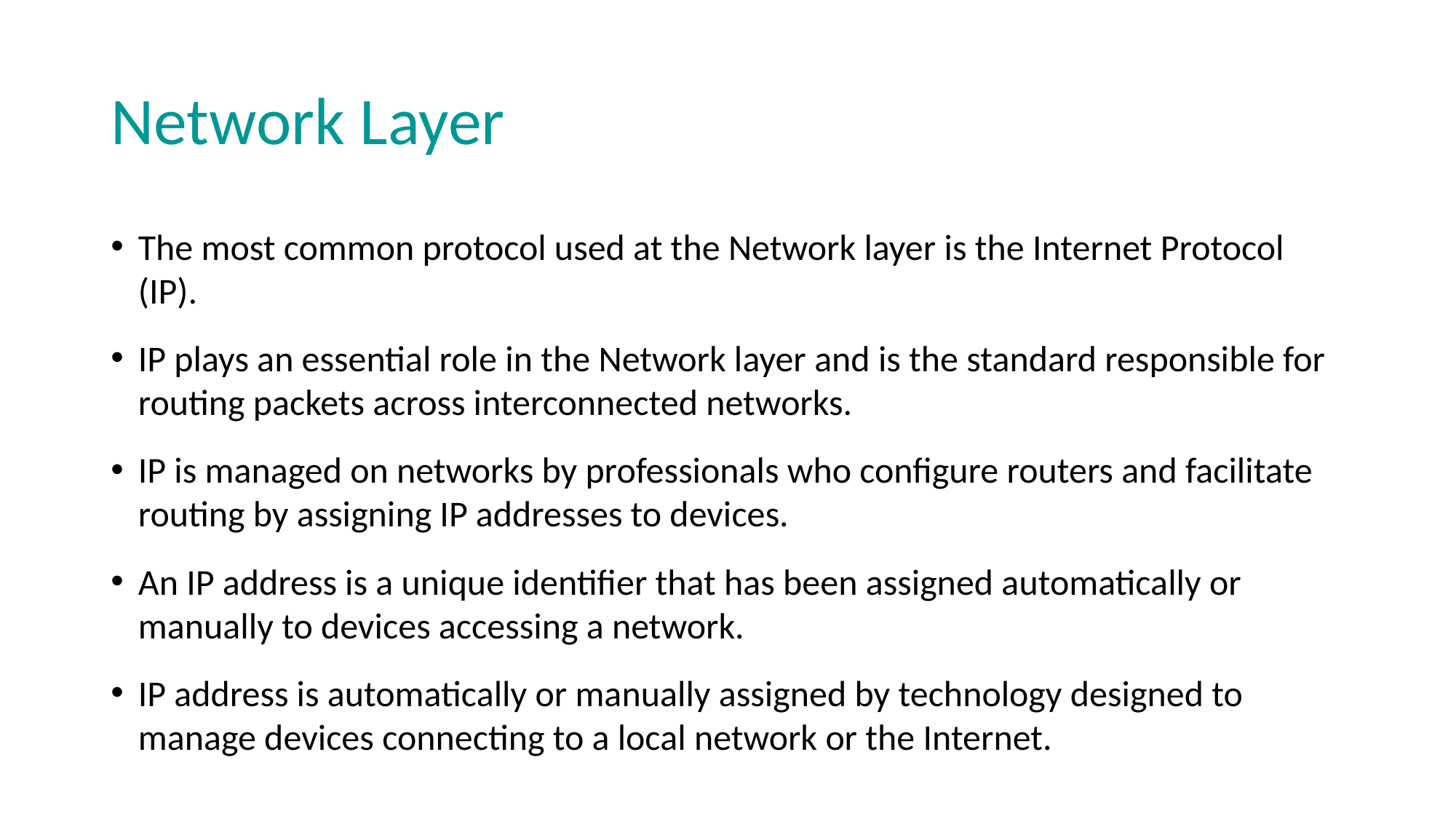

# Network Layer
The most common protocol used at the Network layer is the Internet Protocol (IP).
IP plays an essential role in the Network layer and is the standard responsible for routing packets across interconnected networks.
IP is managed on networks by professionals who configure routers and facilitate routing by assigning IP addresses to devices.
An IP address is a unique identifier that has been assigned automatically or manually to devices accessing a network.
IP address is automatically or manually assigned by technology designed to manage devices connecting to a local network or the Internet.